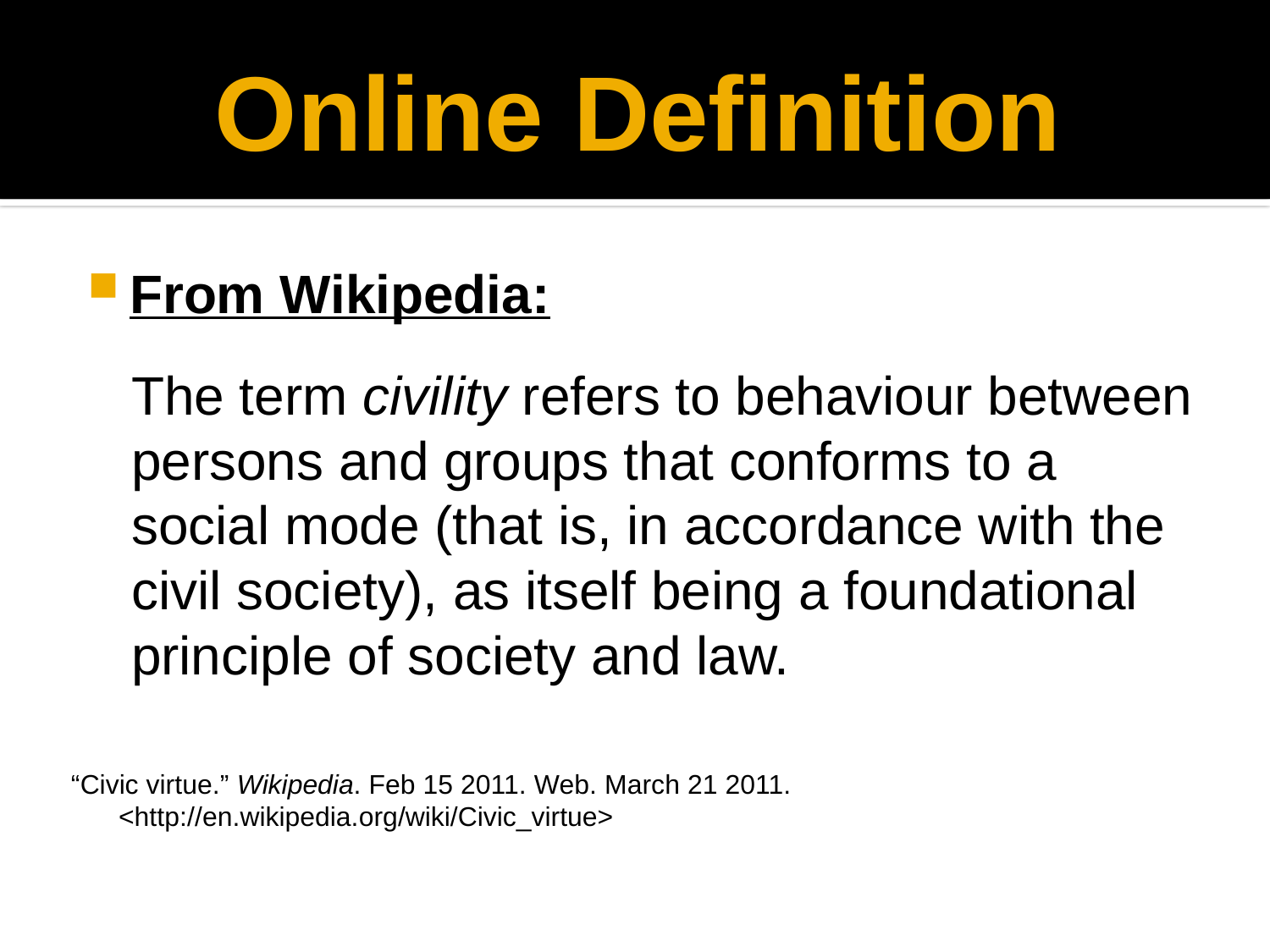

# Online Definition
From Wikipedia:

The term civility refers to behaviour between persons and groups that conforms to a social mode (that is, in accordance with the civil society), as itself being a foundational principle of society and law.

“Civic virtue.” Wikipedia. Feb 15 2011. Web. March 21 2011. <http://en.wikipedia.org/wiki/Civic_virtue>